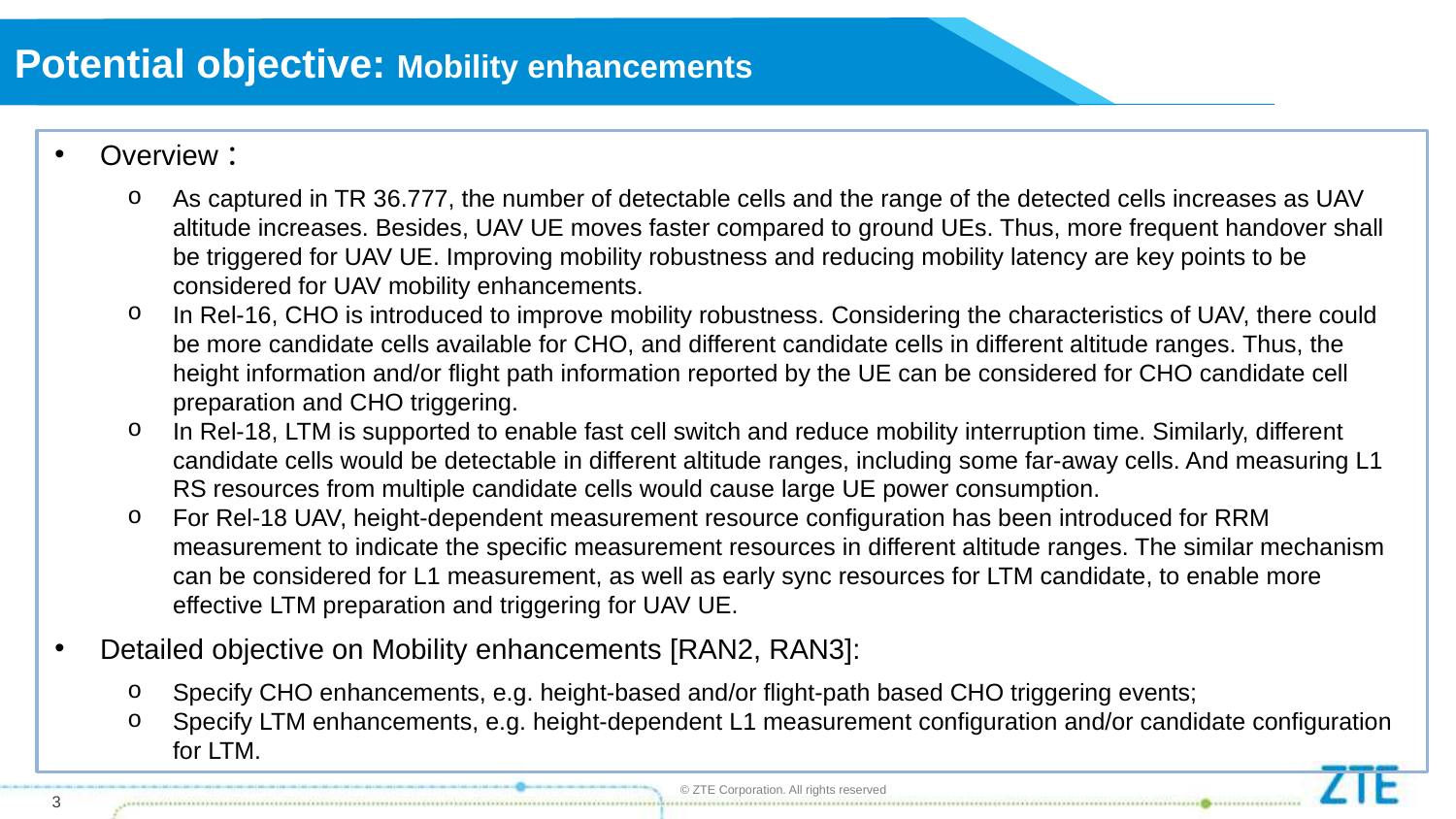

Potential objective: Mobility enhancements
Overview：
As captured in TR 36.777, the number of detectable cells and the range of the detected cells increases as UAV altitude increases. Besides, UAV UE moves faster compared to ground UEs. Thus, more frequent handover shall be triggered for UAV UE. Improving mobility robustness and reducing mobility latency are key points to be considered for UAV mobility enhancements.
In Rel-16, CHO is introduced to improve mobility robustness. Considering the characteristics of UAV, there could be more candidate cells available for CHO, and different candidate cells in different altitude ranges. Thus, the height information and/or flight path information reported by the UE can be considered for CHO candidate cell preparation and CHO triggering.
In Rel-18, LTM is supported to enable fast cell switch and reduce mobility interruption time. Similarly, different candidate cells would be detectable in different altitude ranges, including some far-away cells. And measuring L1 RS resources from multiple candidate cells would cause large UE power consumption.
For Rel-18 UAV, height-dependent measurement resource configuration has been introduced for RRM measurement to indicate the specific measurement resources in different altitude ranges. The similar mechanism can be considered for L1 measurement, as well as early sync resources for LTM candidate, to enable more effective LTM preparation and triggering for UAV UE.
Detailed objective on Mobility enhancements [RAN2, RAN3]:
Specify CHO enhancements, e.g. height-based and/or flight-path based CHO triggering events;
Specify LTM enhancements, e.g. height-dependent L1 measurement configuration and/or candidate configuration for LTM.